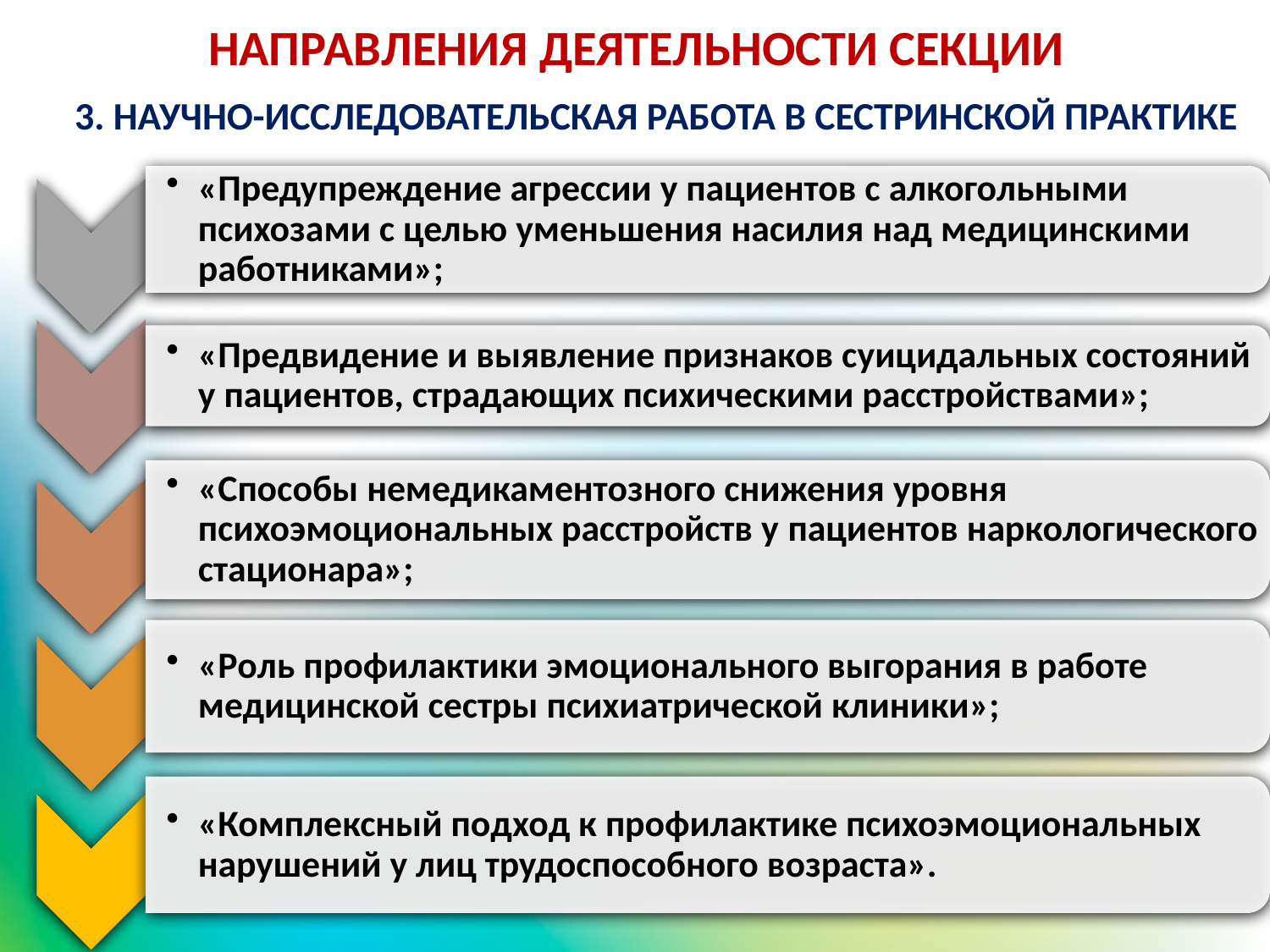

# НАПРАВЛЕНИЯ ДЕЯТЕЛЬНОСТИ СЕКЦИИ
 3. НАУЧНО-ИССЛЕДОВАТЕЛЬСКАЯ РАБОТА В СЕСТРИНСКОЙ ПРАКТИКЕ

«Предупреждение агрессии у пациентов с алкогольными психозами с целью уменьшения насилия над медицинскими работниками»;

«Предвидение и выявление признаков суицидальных состояний у пациентов, страдающих психическими расстройствами»;

«Способы немедикаментозного снижения уровня психоэмоциональных расстройств у пациентов наркологического стационара»;

«Роль профилактики эмоционального выгорания в работе медицинской сестры психиатрической клиники»;

«Комплексный подход к профилактике психоэмоциональных нарушений у лиц трудоспособного возраста».